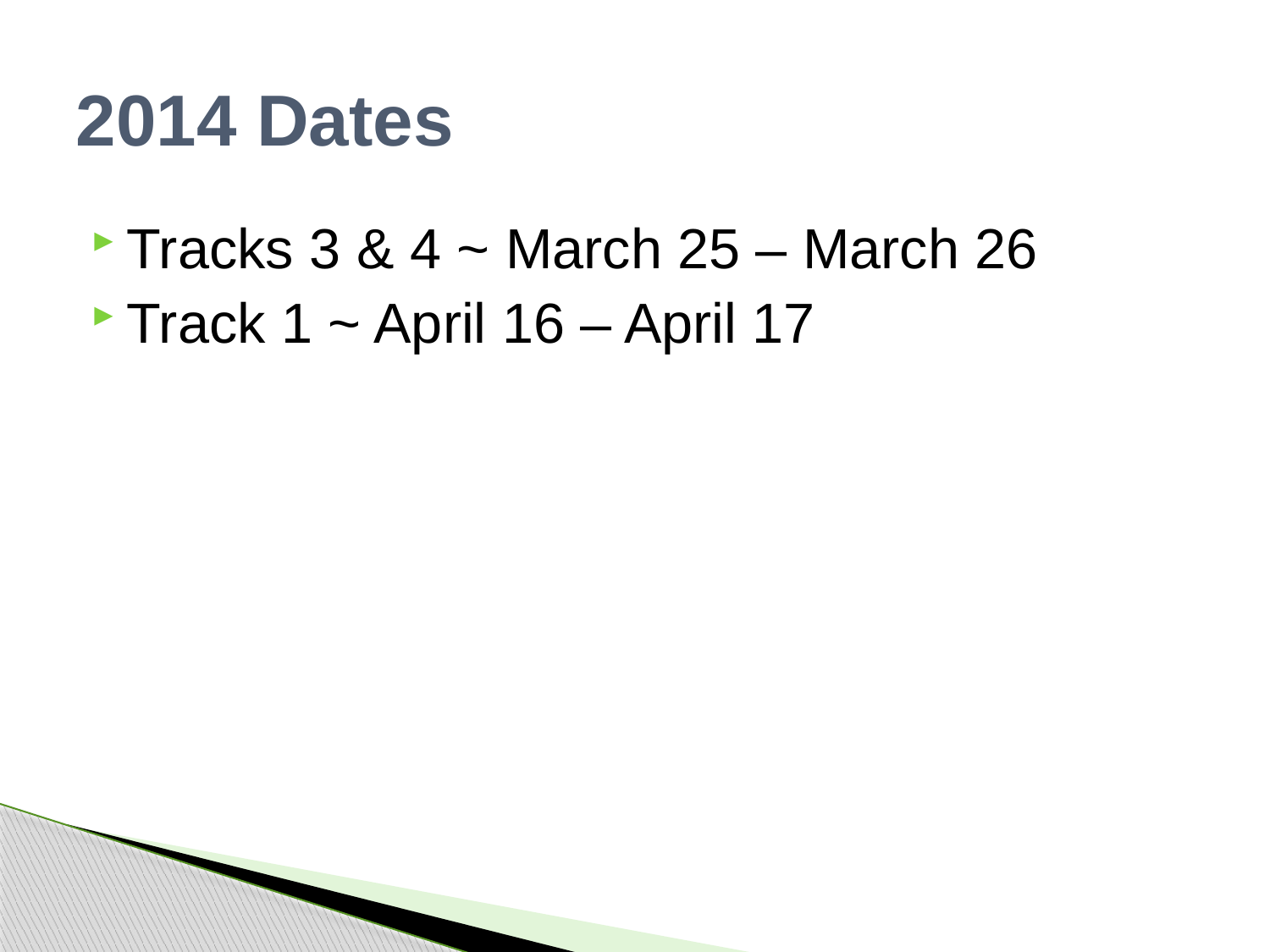

# 2014 Dates
Tracks 3 & 4 ~ March 25 – March 26
Track 1 ~ April 16 – April 17